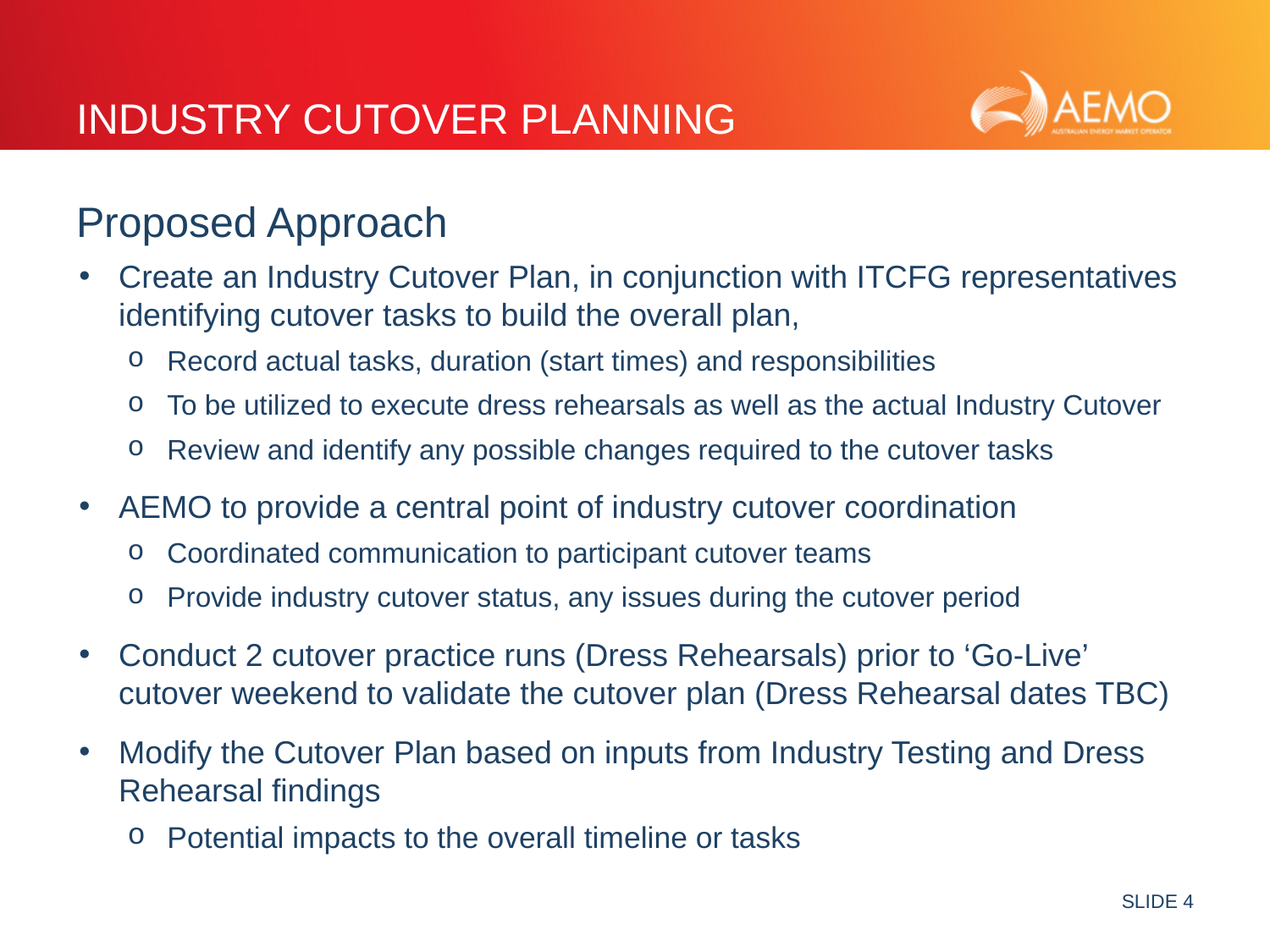

# Industry Cutover planning
Proposed Approach
Create an Industry Cutover Plan, in conjunction with ITCFG representatives identifying cutover tasks to build the overall plan,
Record actual tasks, duration (start times) and responsibilities
To be utilized to execute dress rehearsals as well as the actual Industry Cutover
Review and identify any possible changes required to the cutover tasks
AEMO to provide a central point of industry cutover coordination
Coordinated communication to participant cutover teams
Provide industry cutover status, any issues during the cutover period
Conduct 2 cutover practice runs (Dress Rehearsals) prior to ‘Go-Live’ cutover weekend to validate the cutover plan (Dress Rehearsal dates TBC)
Modify the Cutover Plan based on inputs from Industry Testing and Dress Rehearsal findings
Potential impacts to the overall timeline or tasks